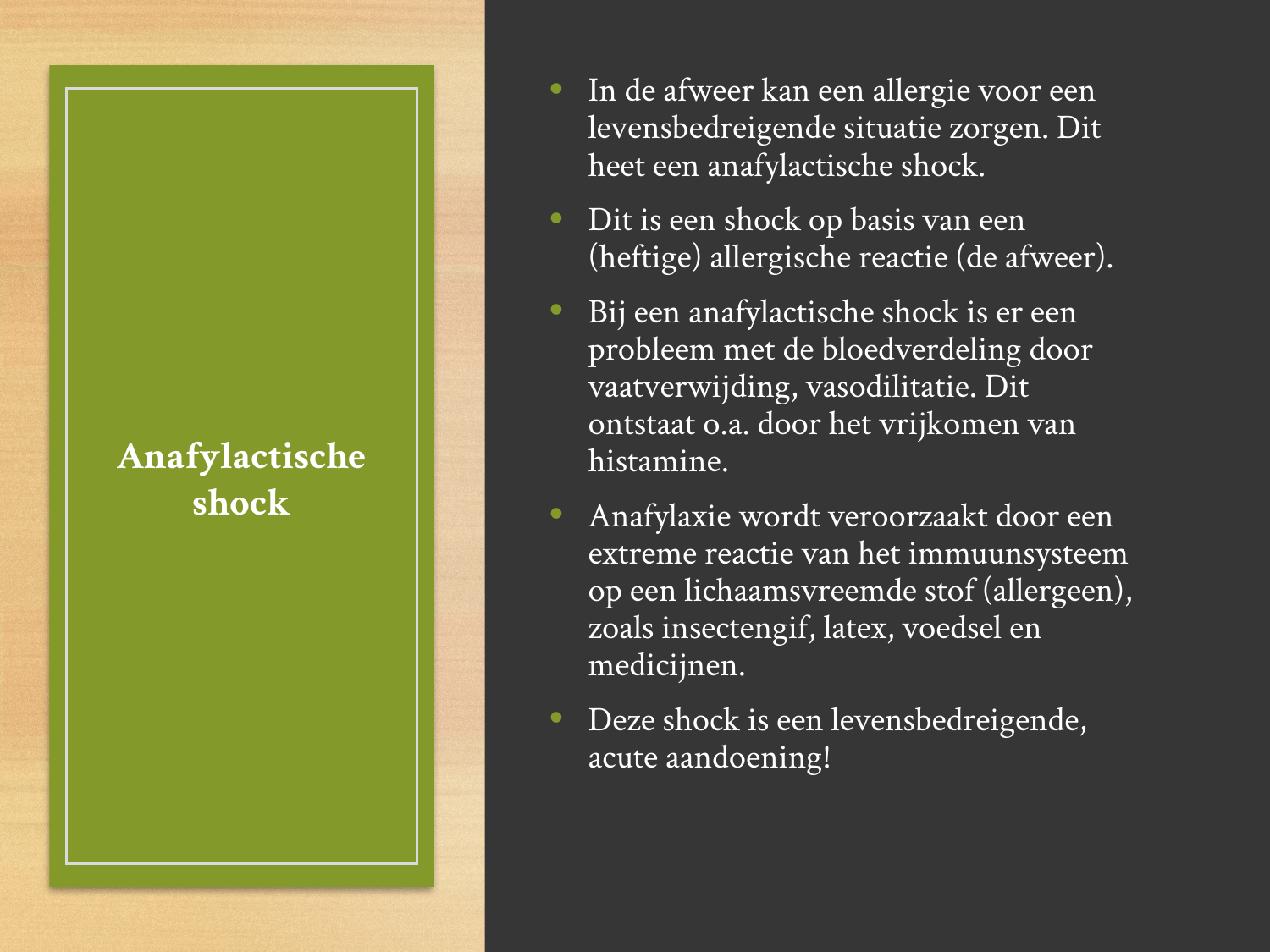

In de afweer kan een allergie voor een levensbedreigende situatie zorgen. Dit heet een anafylactische shock.
Dit is een shock op basis van een (heftige) allergische reactie (de afweer).
Bij een anafylactische shock is er een probleem met de bloedverdeling door vaatverwijding, vasodilitatie. Dit ontstaat o.a. door het vrijkomen van histamine.
Anafylaxie wordt veroorzaakt door een extreme reactie van het immuunsysteem op een lichaamsvreemde stof (allergeen), zoals insectengif, latex, voedsel en medicijnen.
Deze shock is een levensbedreigende, acute aandoening!

# Anafylactische shock